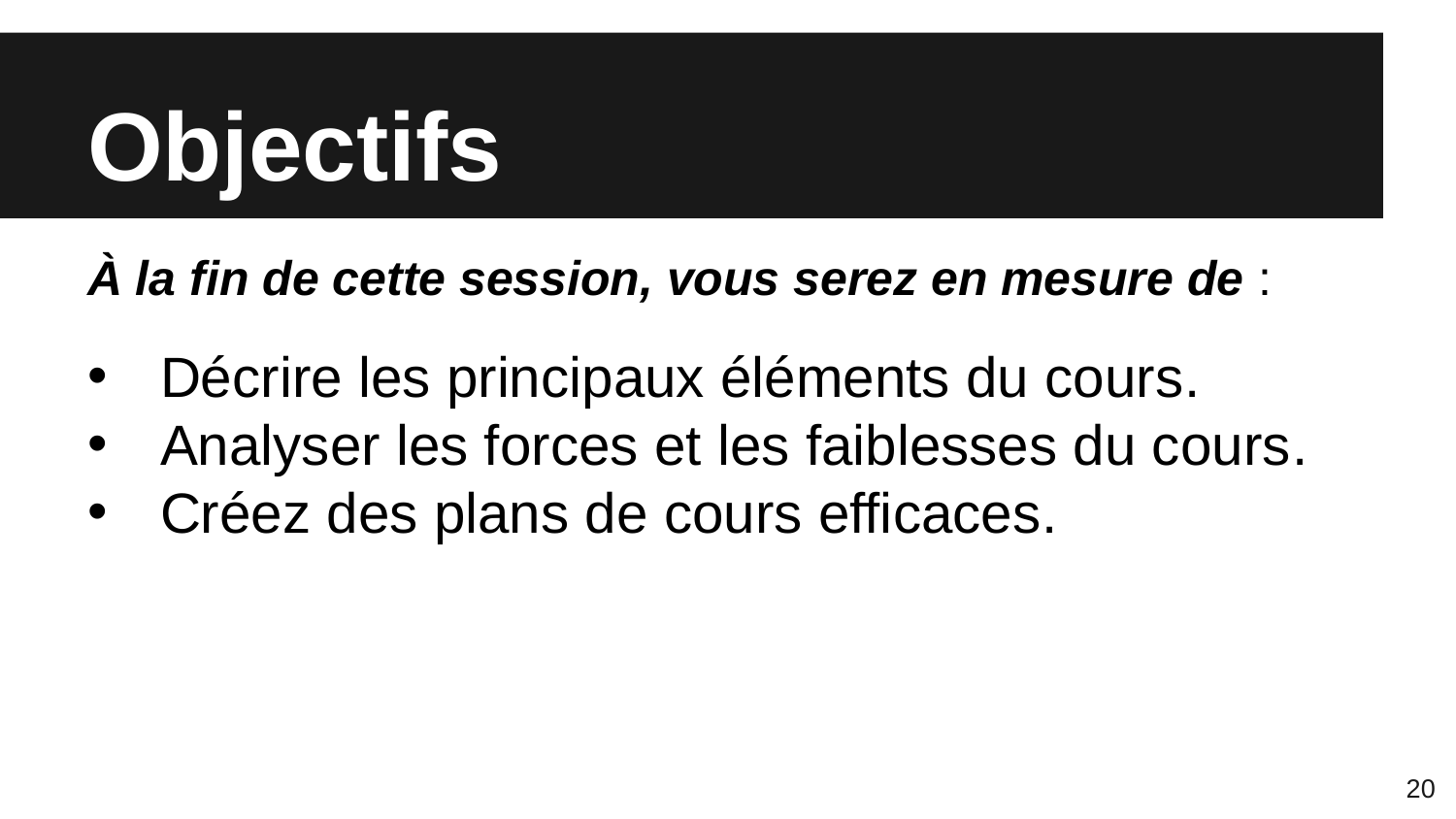

# Objectifs
À la fin de cette session, vous serez en mesure de :

Décrire les principaux éléments du cours.
Analyser les forces et les faiblesses du cours.
Créez des plans de cours efficaces.

20